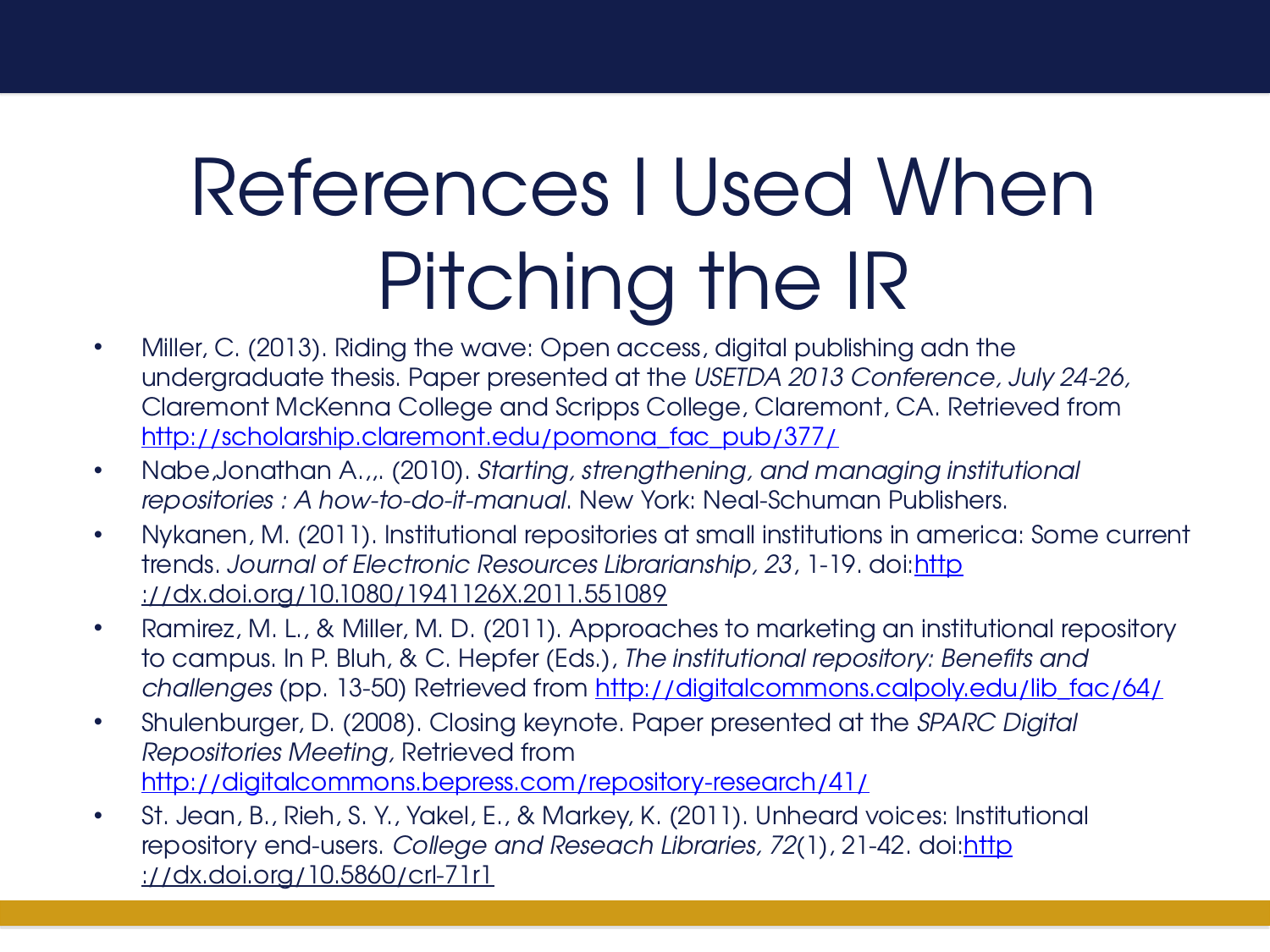

# References I Used When Pitching the IR
Miller, C. (2013). Riding the wave: Open access, digital publishing adn the undergraduate thesis. Paper presented at the USETDA 2013 Conference, July 24-26, Claremont McKenna College and Scripps College, Claremont, CA. Retrieved from http://scholarship.claremont.edu/pomona_fac_pub/377/
Nabe,Jonathan A.,,. (2010). Starting, strengthening, and managing institutional repositories : A how-to-do-it-manual. New York: Neal-Schuman Publishers.
Nykanen, M. (2011). Institutional repositories at small institutions in america: Some current trends. Journal of Electronic Resources Librarianship, 23, 1-19. doi:http://dx.doi.org/10.1080/1941126X.2011.551089
Ramirez, M. L., & Miller, M. D. (2011). Approaches to marketing an institutional repository to campus. In P. Bluh, & C. Hepfer (Eds.), The institutional repository: Benefits and challenges (pp. 13-50) Retrieved from http://digitalcommons.calpoly.edu/lib_fac/64/
Shulenburger, D. (2008). Closing keynote. Paper presented at the SPARC Digital Repositories Meeting, Retrieved from http://digitalcommons.bepress.com/repository-research/41/
St. Jean, B., Rieh, S. Y., Yakel, E., & Markey, K. (2011). Unheard voices: Institutional repository end-users. College and Reseach Libraries, 72(1), 21-42. doi:http://dx.doi.org/10.5860/crl-71r1